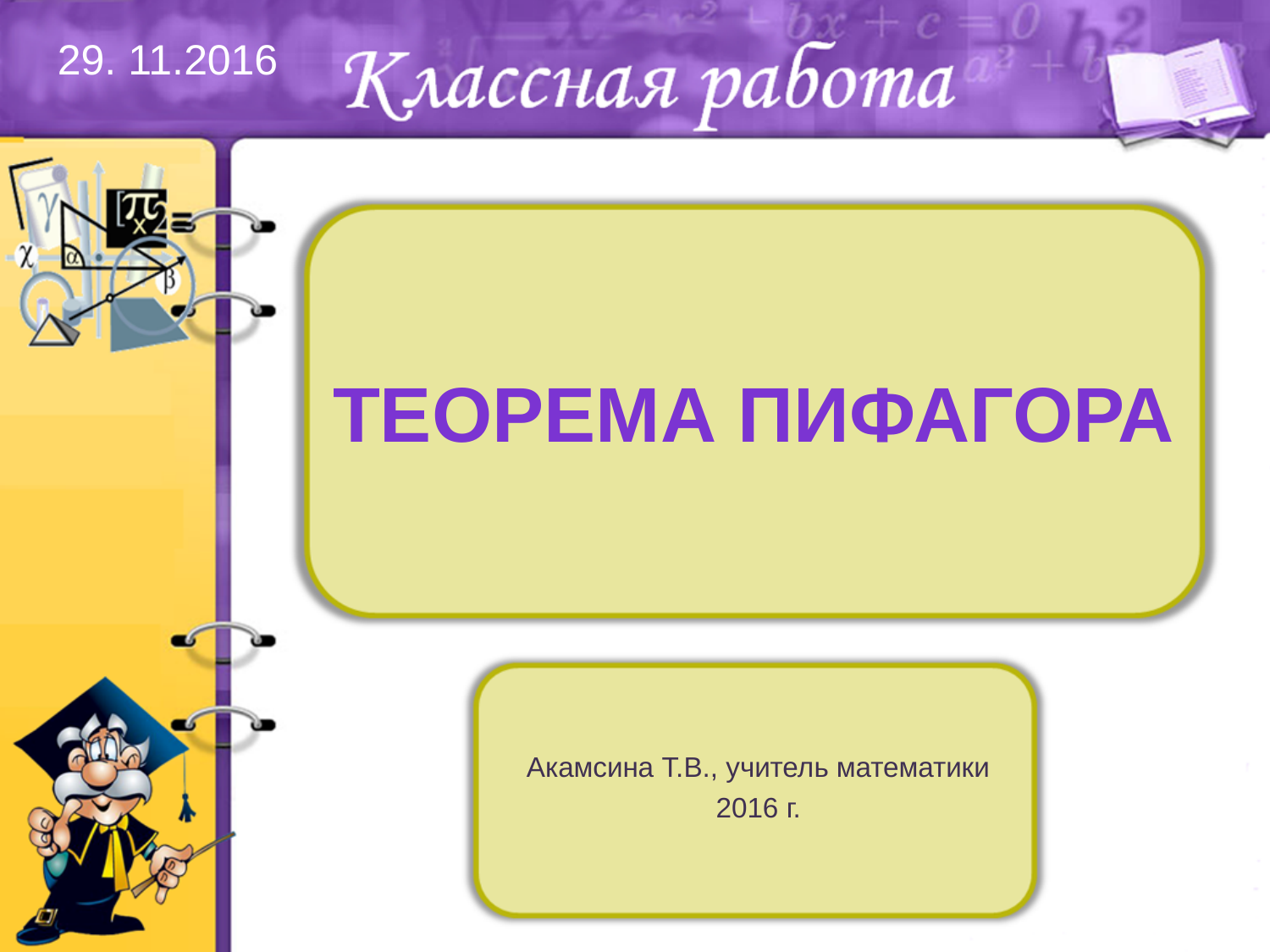

29. 11.2016
# Теорема Пифагора
Акамсина Т.В., учитель математики
2016 г.